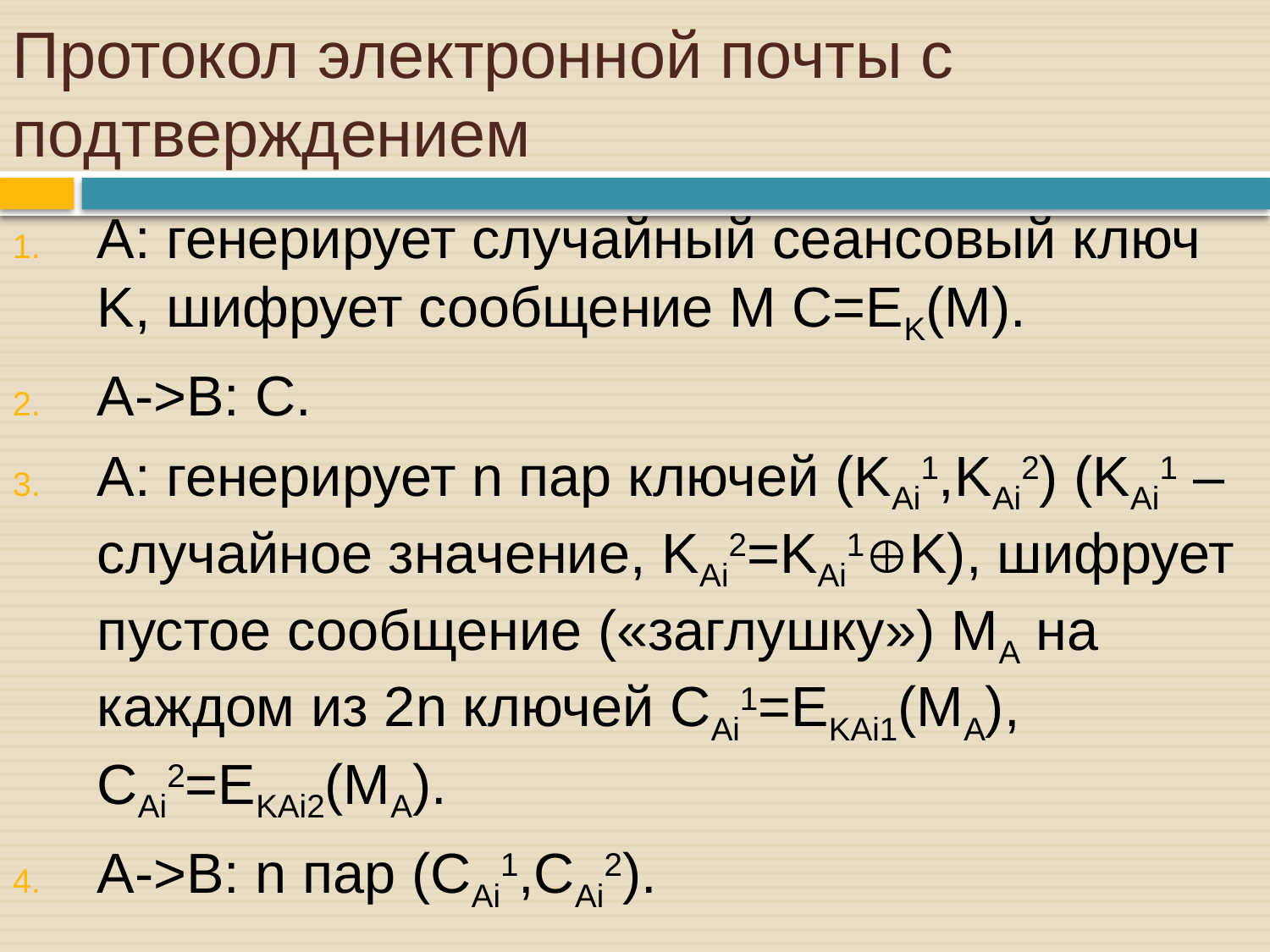

# Протокол электронной почты с подтверждением
A: генерирует случайный сеансовый ключ K, шифрует сообщение M C=EK(M).
A->B: C.
A: генерирует n пар ключей (KAi1,KAi2) (KAi1 – случайное значение, KAi2=KAi1⊕K), шифрует пустое сообщение («заглушку») MA на каждом из 2n ключей CAi1=EKAi1(MA), CAi2=EKAi2(MA).
A->B: n пар (CAi1,CAi2).